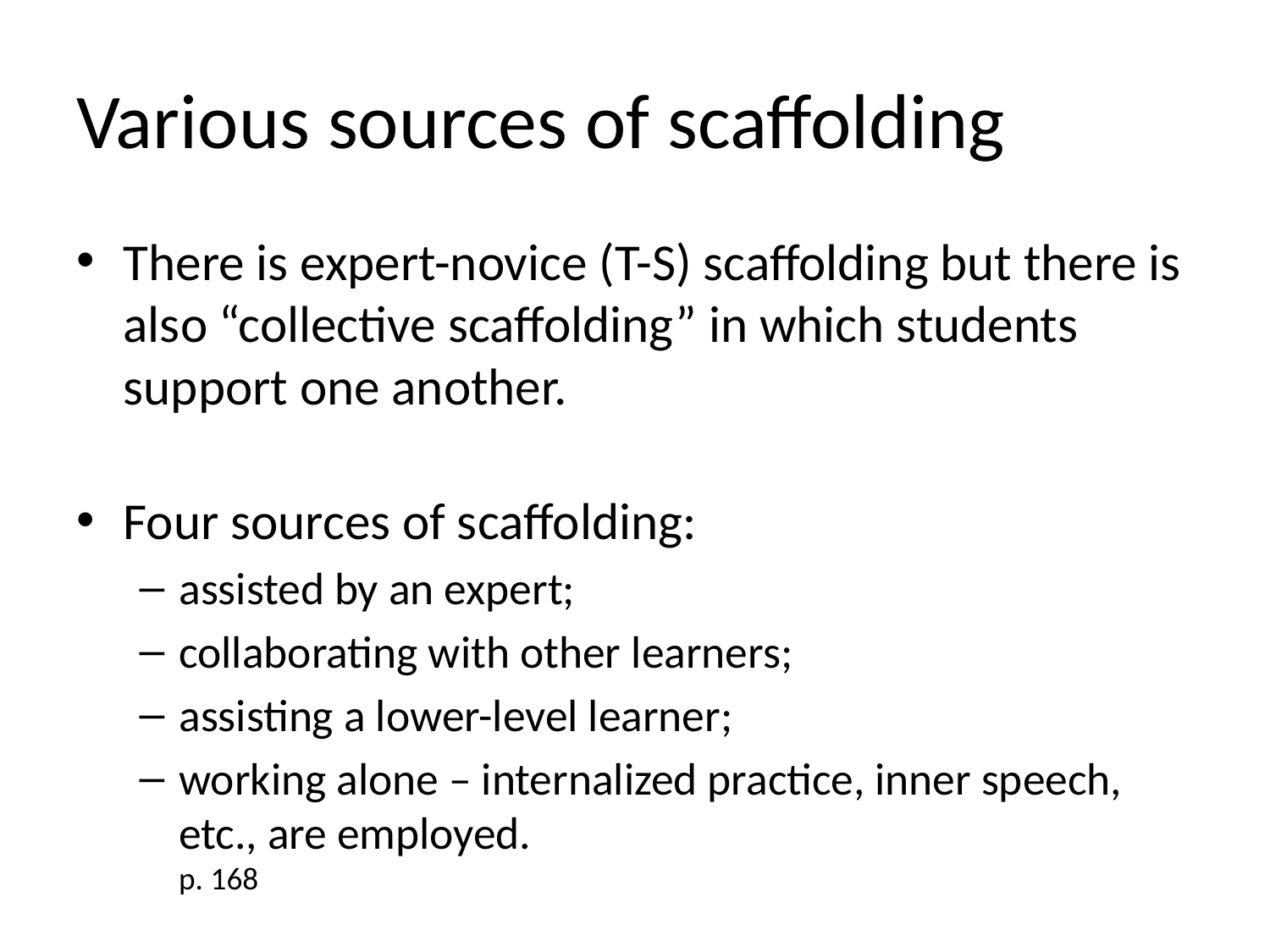

# Various sources of scaffolding
There is expert-novice (T-S) scaffolding but there is also “collective scaffolding” in which students support one another.
Four sources of scaffolding:
assisted by an expert;
collaborating with other learners;
assisting a lower-level learner;
working alone – internalized practice, inner speech, etc., are employed.
p. 168